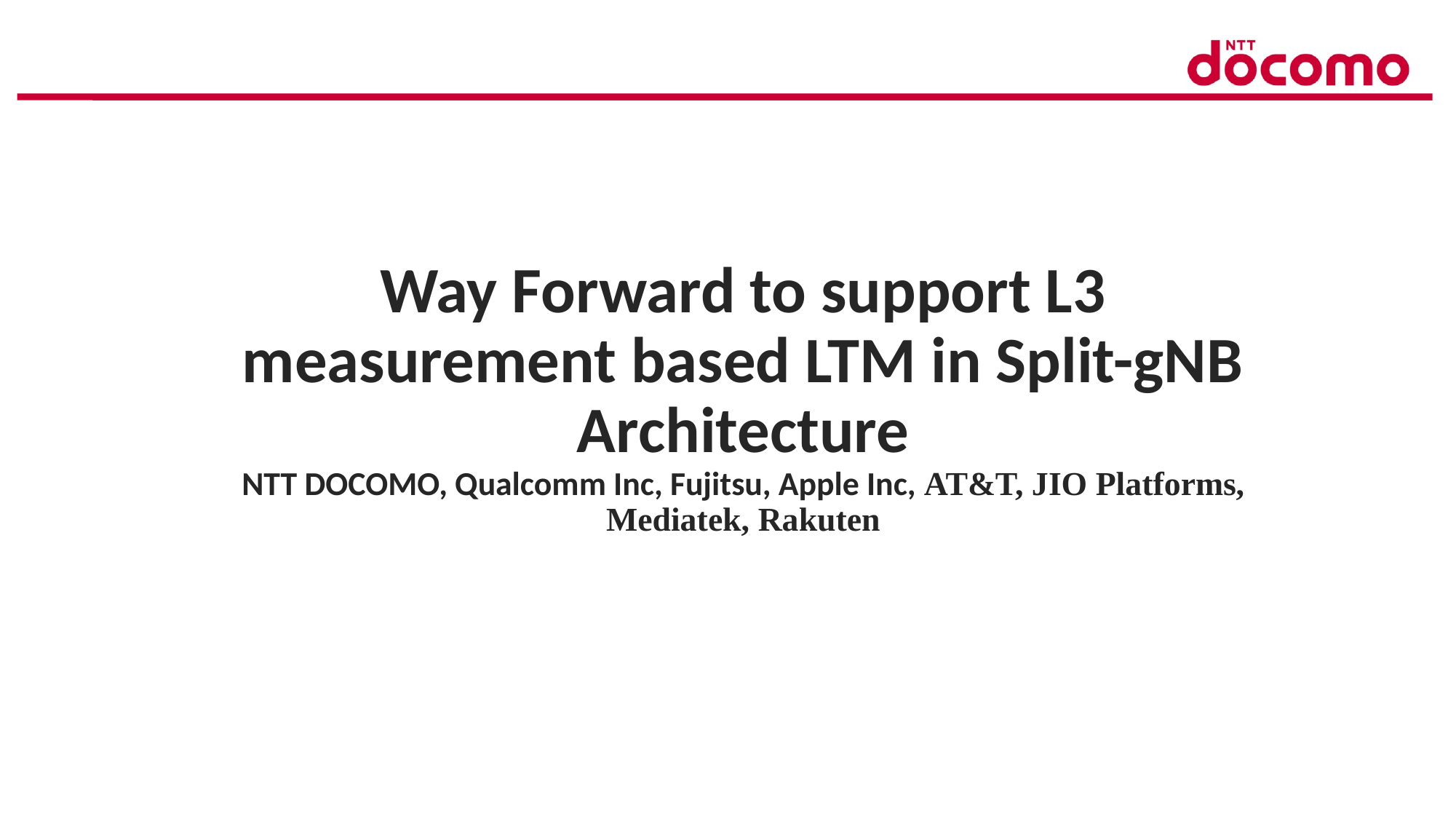

# Way Forward to support L3 measurement based LTM in Split-gNB Architecture NTT DOCOMO, Qualcomm Inc, Fujitsu, Apple Inc, AT&T, JIO Platforms, Mediatek, Rakuten